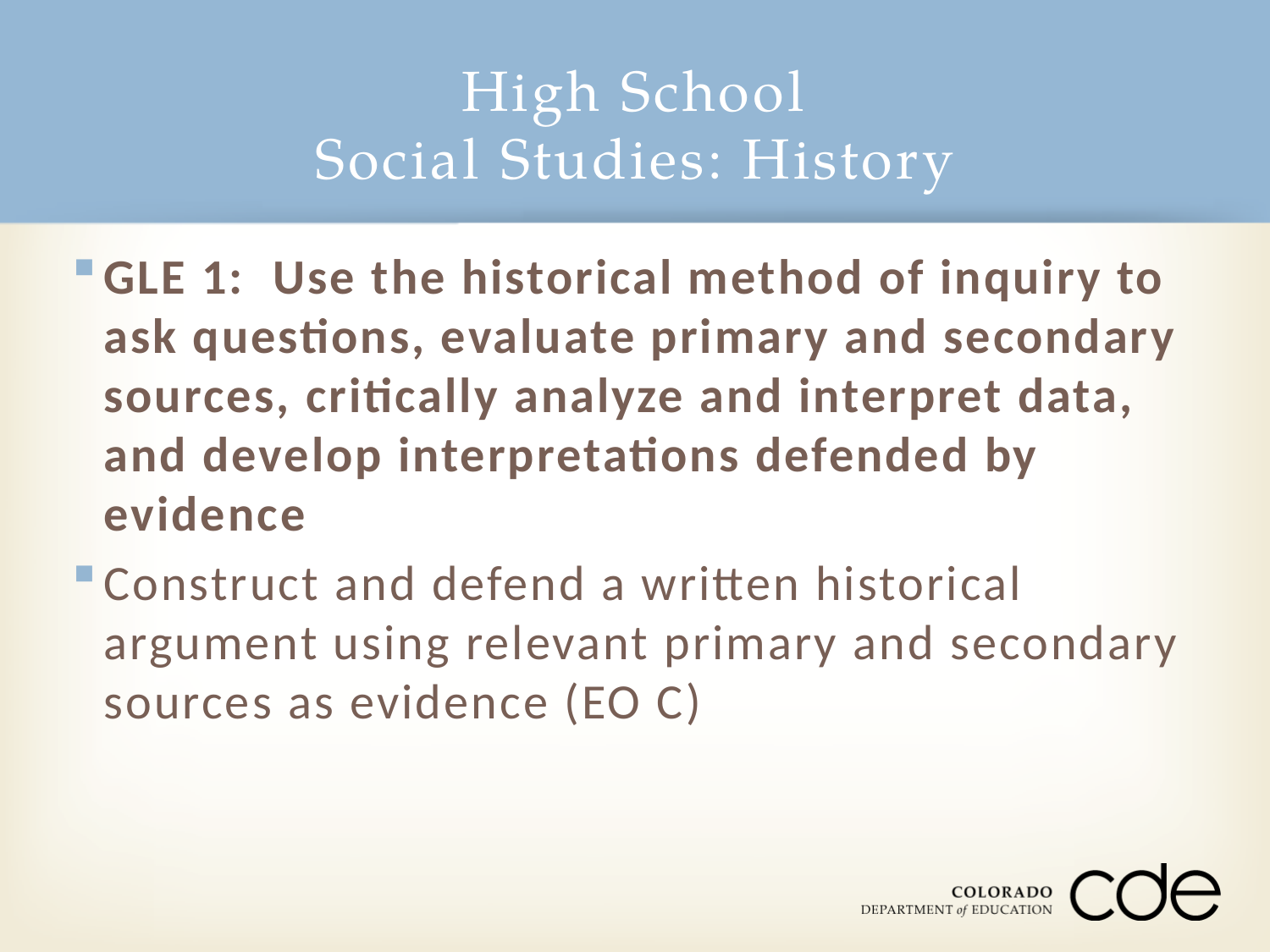

# High School Social Studies: History
GLE 1:  Use the historical method of inquiry to ask questions, evaluate primary and secondary sources, critically analyze and interpret data, and develop interpretations defended by evidence
Construct and defend a written historical argument using relevant primary and secondary sources as evidence (EO C)